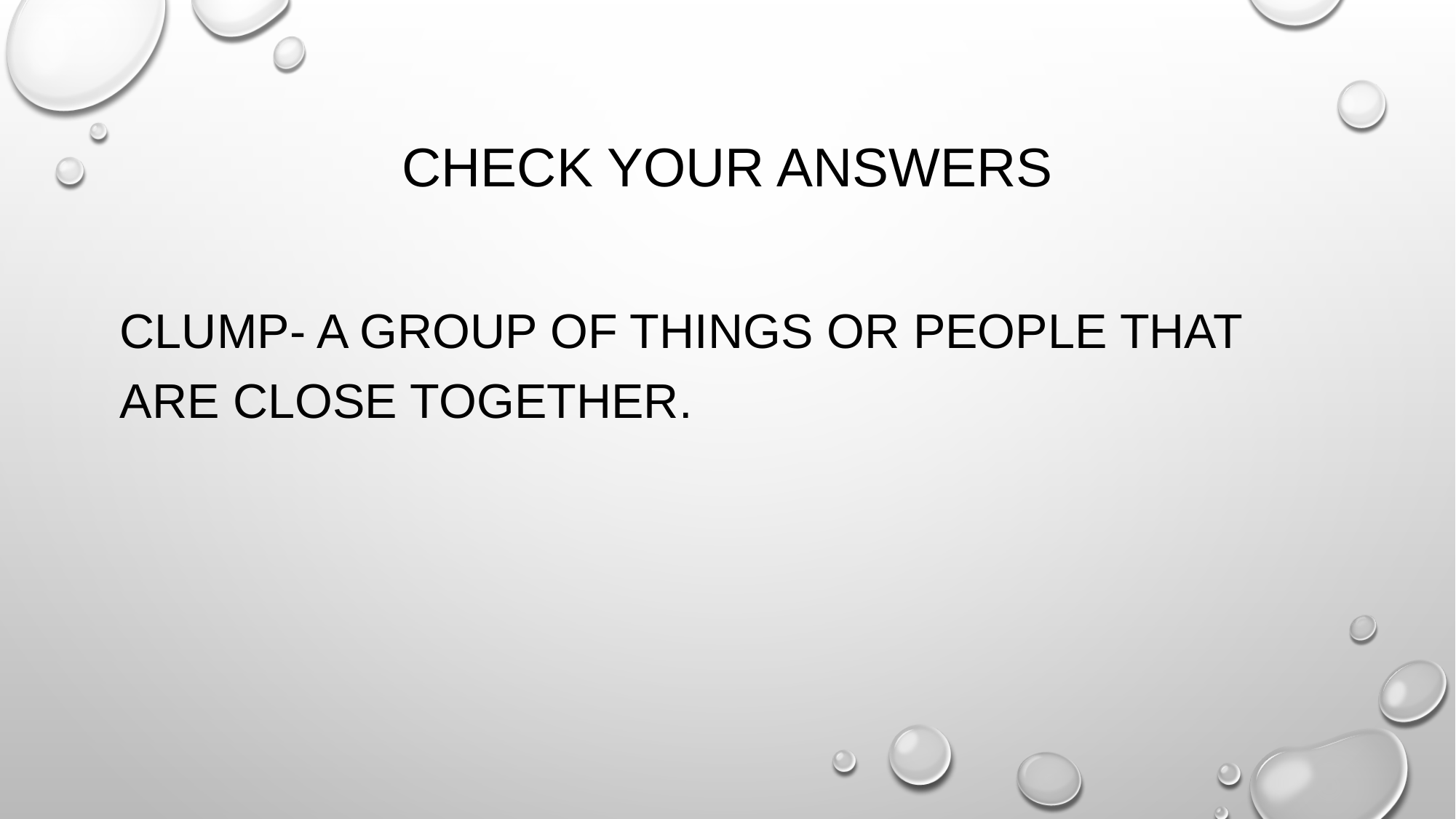

# Check your answers
Clump- a group of things or people that are close together.